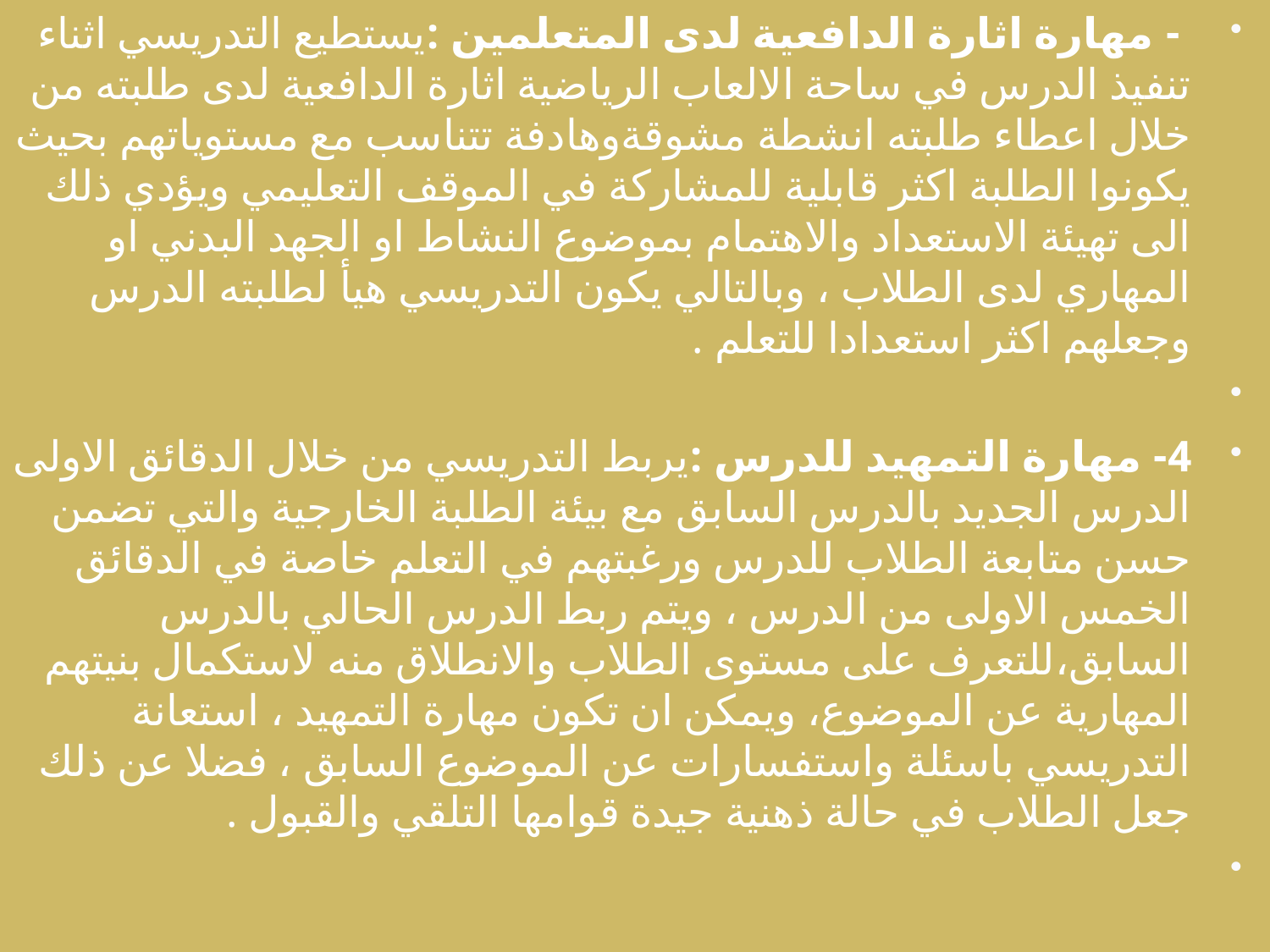

- مهارة اثارة الدافعية لدى المتعلمين :يستطيع التدريسي اثناء تنفيذ الدرس في ساحة الالعاب الرياضية اثارة الدافعية لدى طلبته من خلال اعطاء طلبته انشطة مشوقةوهادفة تتناسب مع مستوياتهم بحيث يكونوا الطلبة اكثر قابلية للمشاركة في الموقف التعليمي ويؤدي ذلك الى تهيئة الاستعداد والاهتمام بموضوع النشاط او الجهد البدني او المهاري لدى الطلاب ، وبالتالي يكون التدريسي هيأ لطلبته الدرس وجعلهم اكثر استعدادا للتعلم .

4- مهارة التمهيد للدرس :يربط التدريسي من خلال الدقائق الاولى الدرس الجديد بالدرس السابق مع بيئة الطلبة الخارجية والتي تضمن حسن متابعة الطلاب للدرس ورغبتهم في التعلم خاصة في الدقائق الخمس الاولى من الدرس ، ويتم ربط الدرس الحالي بالدرس السابق،للتعرف على مستوى الطلاب والانطلاق منه لاستكمال بنيتهم المهارية عن الموضوع، ويمكن ان تكون مهارة التمهيد ، استعانة التدريسي باسئلة واستفسارات عن الموضوع السابق ، فضلا عن ذلك جعل الطلاب في حالة ذهنية جيدة قوامها التلقي والقبول .